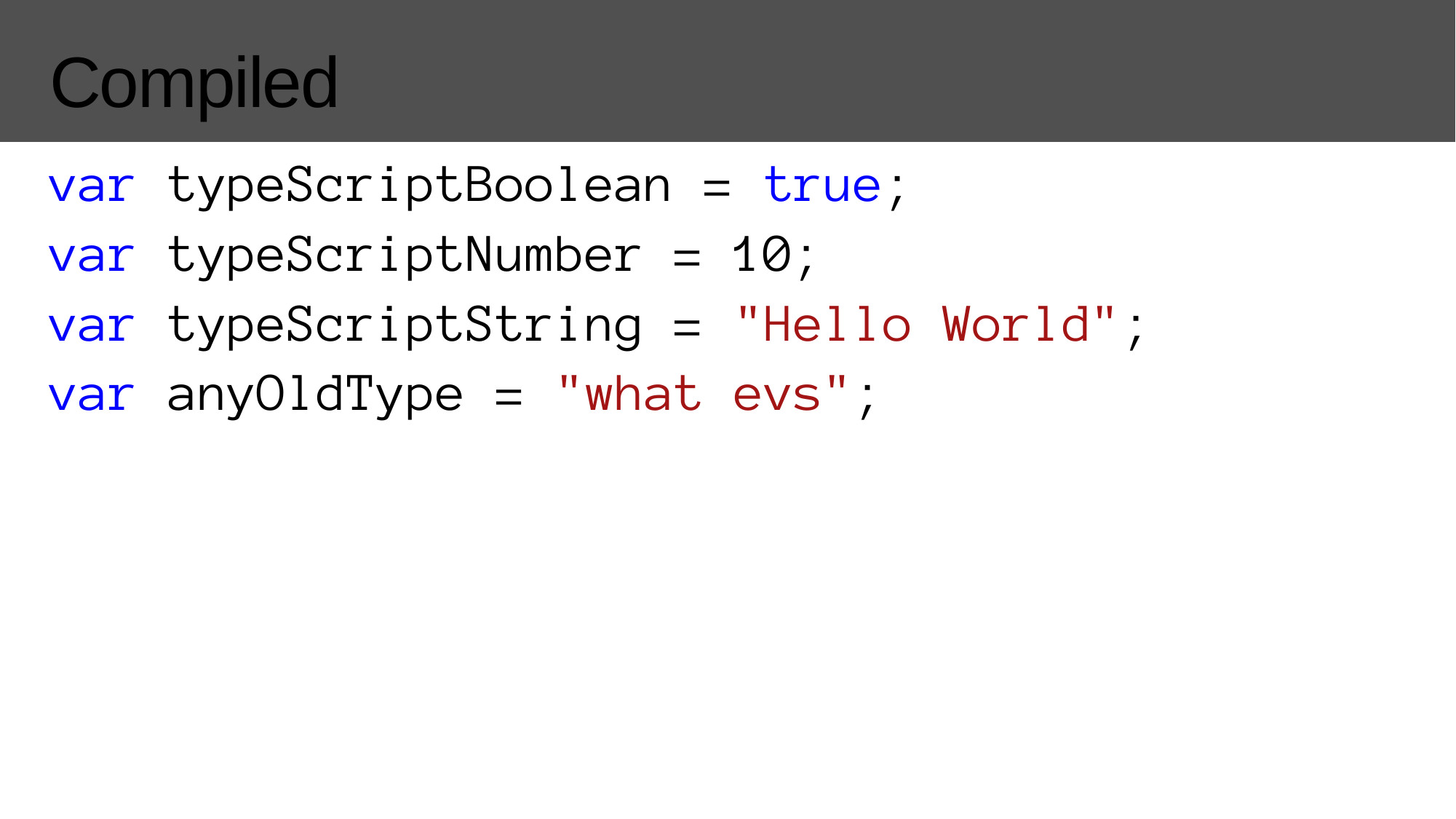

# Compiled
var typeScriptBoolean = true;
var typeScriptNumber = 10;
var typeScriptString = "Hello World";
var anyOldType = "what evs";